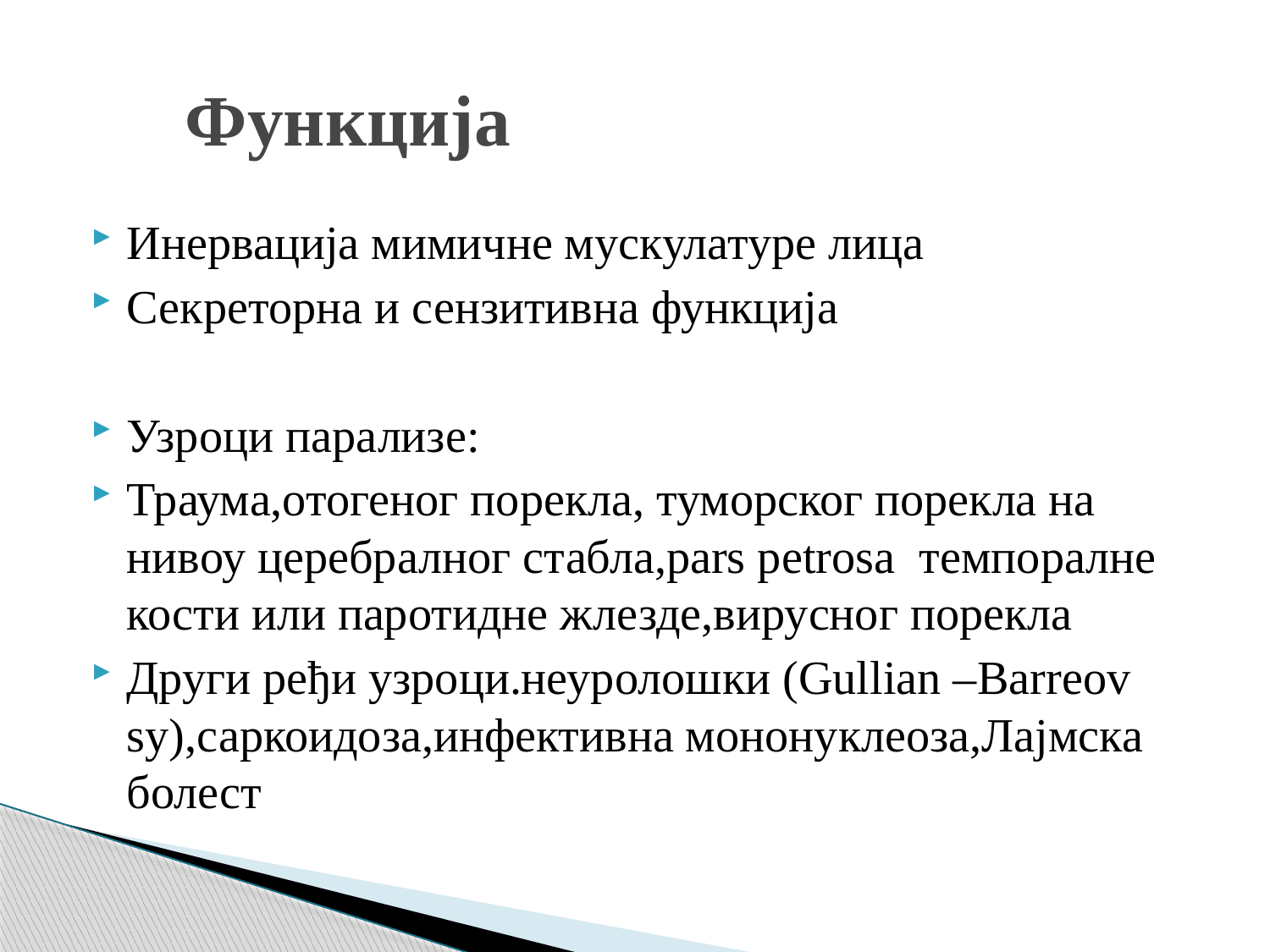

# Функција
Инервација мимичне мускулатуре лица
Секреторна и сензитивна функција

Узроци парализе:
Траума,отогеног порекла, туморског порекла на нивоу церебралног стабла,pars petrosa  темпоралне кости или паротидне жлезде,вирусног порекла
Други ређи узроци.неуролошки (Gullian –Barreov sy),саркоидоза,инфективна мононуклеоза,Лајмска болест